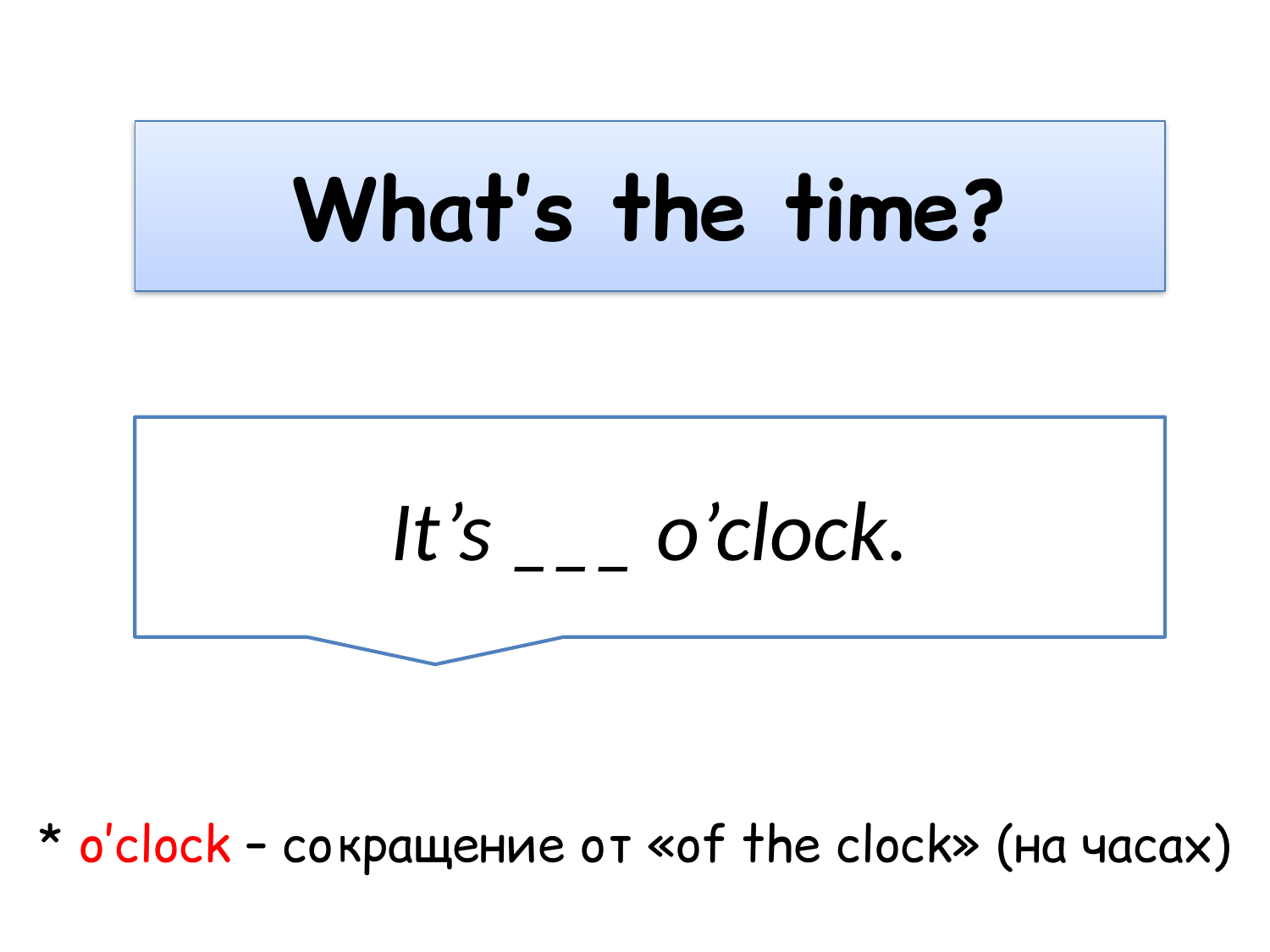

What’s the time?
It’s ___ o’clock.
* o’clock – сокращение от «of the clock» (на часах)